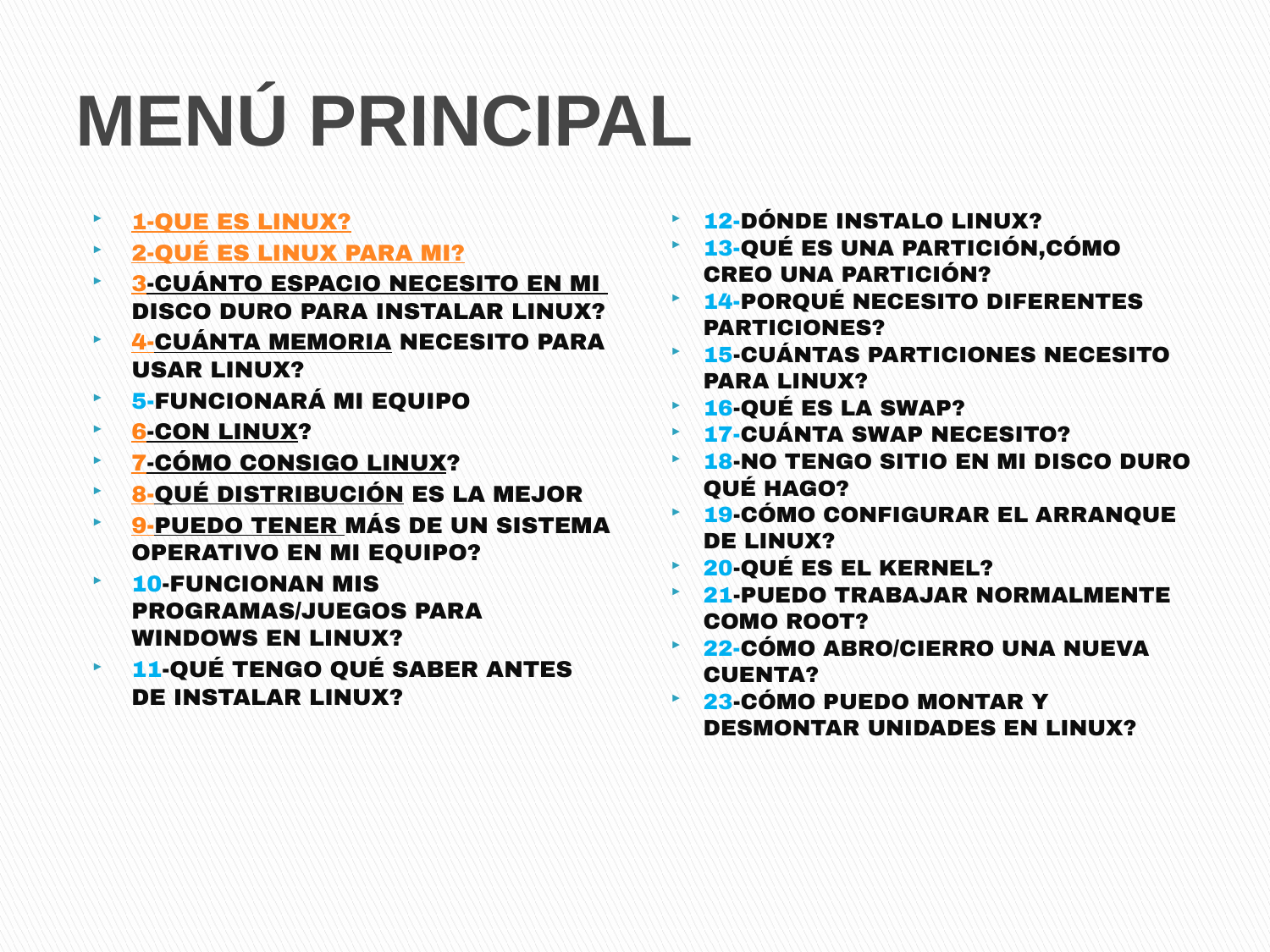

# MENÚ PRINCIPAL
1-QUE ES LINUX?
2-QUÉ ES LINUX PARA MI?
3-CUÁNTO ESPACIO NECESITO EN MI DISCO DURO PARA INSTALAR LINUX?
4-CUÁNTA MEMORIA NECESITO PARA USAR LINUX?
5-FUNCIONARÁ MI EQUIPO
6-CON LINUX?
7-CÓMO CONSIGO LINUX?
8-QUÉ DISTRIBUCIÓN ES LA MEJOR
9-PUEDO TENER MÁS DE UN SISTEMA OPERATIVO EN MI EQUIPO?
10-FUNCIONAN MIS PROGRAMAS/JUEGOS PARA WINDOWS EN LINUX?
11-QUÉ TENGO QUÉ SABER ANTES DE INSTALAR LINUX?

12-DÓNDE INSTALO LINUX?
13-QUÉ ES UNA PARTICIÓN,CÓMO CREO UNA PARTICIÓN?
14-PORQUÉ NECESITO DIFERENTES PARTICIONES?
15-CUÁNTAS PARTICIONES NECESITO PARA LINUX?
16-QUÉ ES LA SWAP?
17-CUÁNTA SWAP NECESITO?
18-NO TENGO SITIO EN MI DISCO DURO QUÉ HAGO?
19-CÓMO CONFIGURAR EL ARRANQUE DE LINUX?
20-QUÉ ES EL KERNEL?
21-PUEDO TRABAJAR NORMALMENTE COMO ROOT?
22-CÓMO ABRO/CIERRO UNA NUEVA CUENTA?
23-CÓMO PUEDO MONTAR Y DESMONTAR UNIDADES EN LINUX?